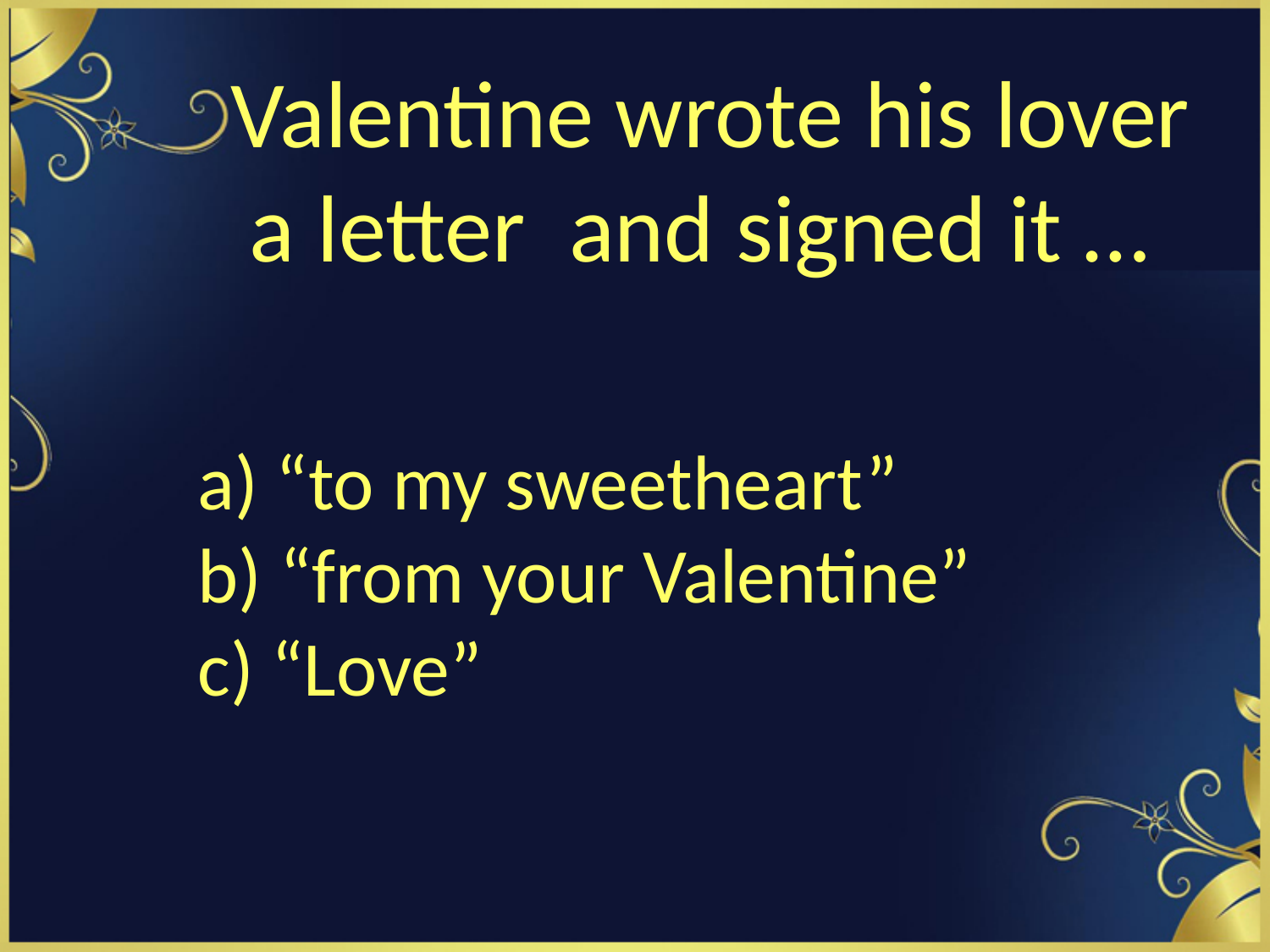

# Valentine wrote his lover a letter  and signed it …
a) “to my sweetheart”
b) “from your Valentine”
c) “Love”